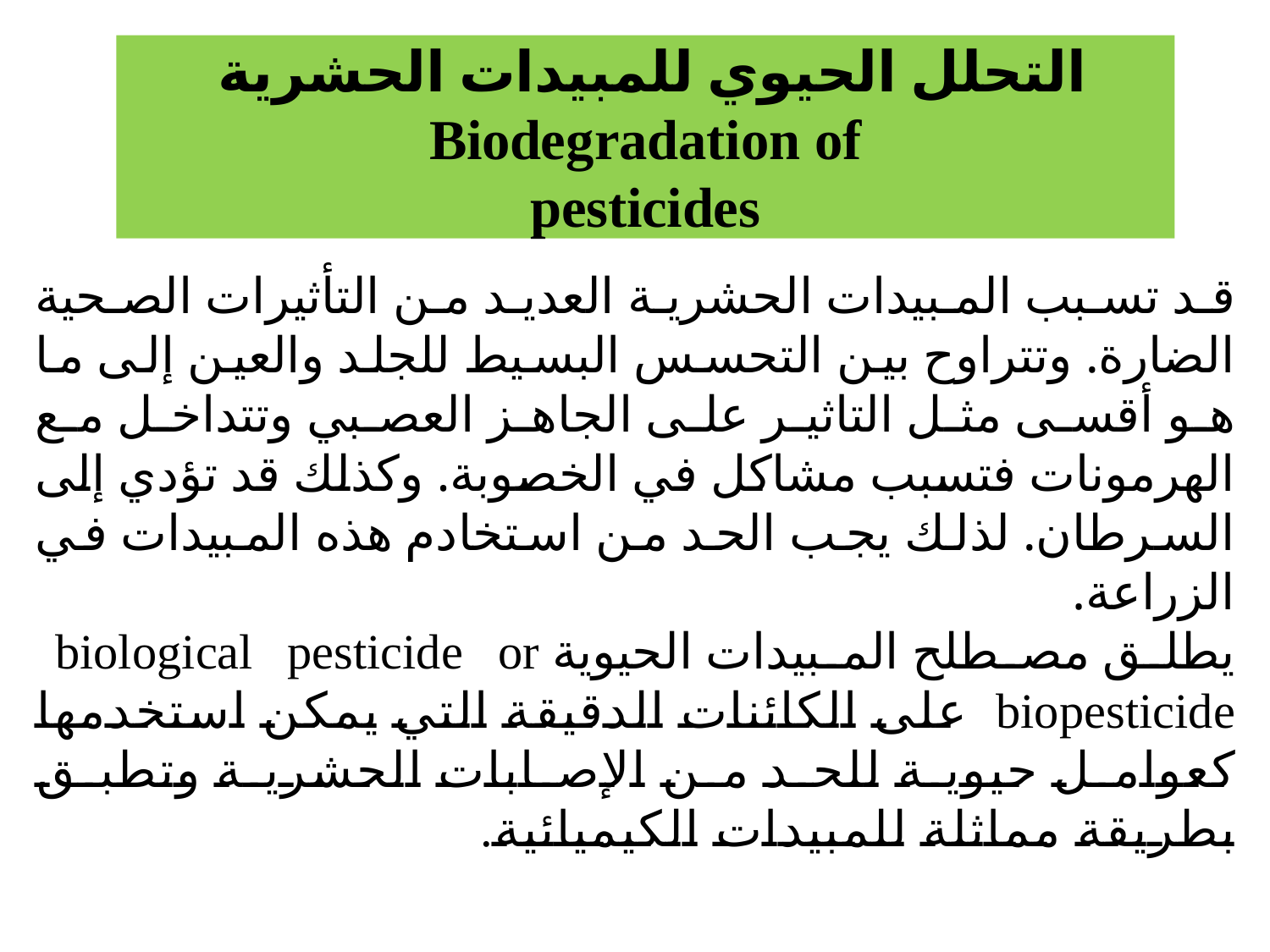

# التحلل الحيوي للمبيدات الحشرية Biodegradation of
pesticides
قد تسبب المبيدات الحشرية العديد من التأثيرات الصحية الضارة. وتتراوح بين التحسس البسيط للجلد والعين إلى ما هو أقسى مثل التاثير على الجاهز العصبي وتتداخل مع الهرمونات فتسبب مشاكل في الخصوبة. وكذلك قد تؤدي إلى السرطان. لذلك يجب الحد من استخادم هذه المبيدات في الزراعة.
يطلق مصطلح المبيدات الحيوية biological pesticide or biopesticide  على الكائنات الدقيقة التي يمكن استخدمها كعوامل حيوية للحد من الإصابات الحشرية وتطبق بطريقة مماثلة للمبيدات الكيميائية.